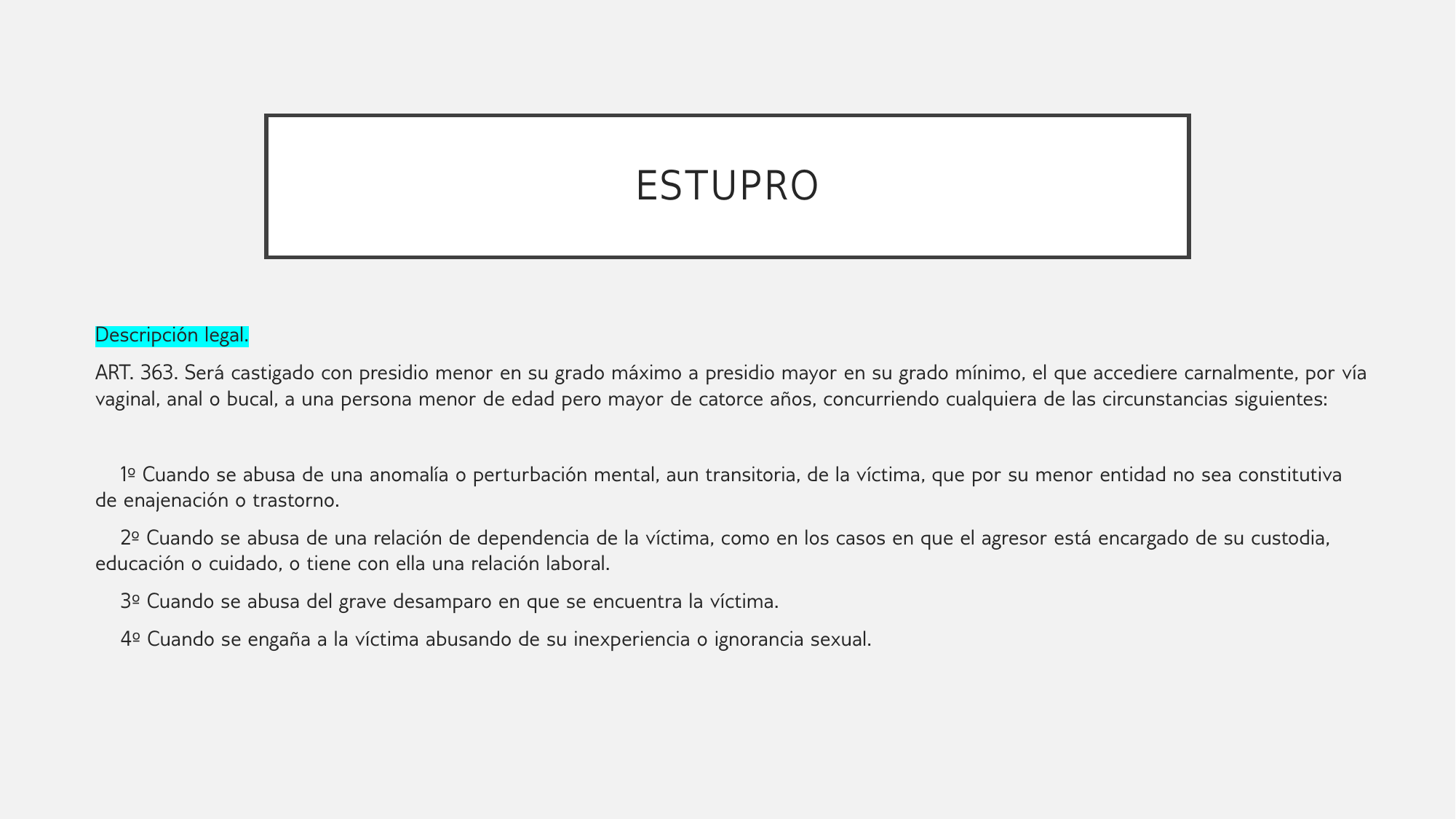

# ESTUPRO
Descripción legal.
ART. 363. Será castigado con presidio menor en su grado máximo a presidio mayor en su grado mínimo, el que accediere carnalmente, por vía vaginal, anal o bucal, a una persona menor de edad pero mayor de catorce años, concurriendo cualquiera de las circunstancias siguientes:

    1º Cuando se abusa de una anomalía o perturbación mental, aun transitoria, de la víctima, que por su menor entidad no sea constitutiva de enajenación o trastorno.
    2º Cuando se abusa de una relación de dependencia de la víctima, como en los casos en que el agresor está encargado de su custodia, educación o cuidado, o tiene con ella una relación laboral.
    3º Cuando se abusa del grave desamparo en que se encuentra la víctima.
    4º Cuando se engaña a la víctima abusando de su inexperiencia o ignorancia sexual.